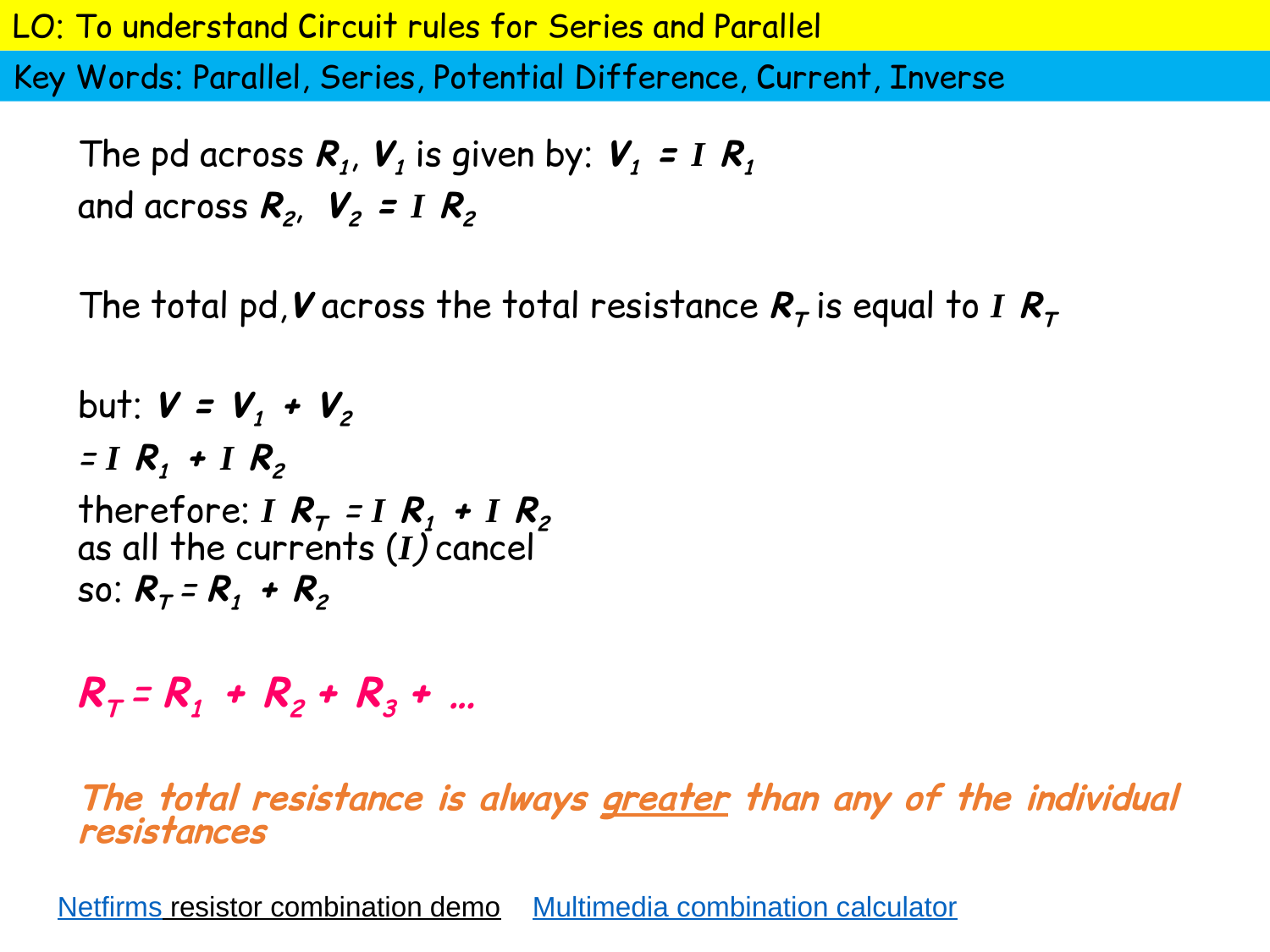

The pd across R1, V1 is given by: V1 = I R1
and across R2,  V2 = I R2

The total pd,V across the total resistance RT is equal to I RT

but: V = V1 + V2
= I R1 + I R2
therefore: I RT  = I R1 + I R2
as all the currents (I) cancel
so: RT = R1 + R2

RT = R1 + R2 + R3 + …

The total resistance is always greater than any of the individual resistances
Netfirms resistor combination demo    Multimedia combination calculator